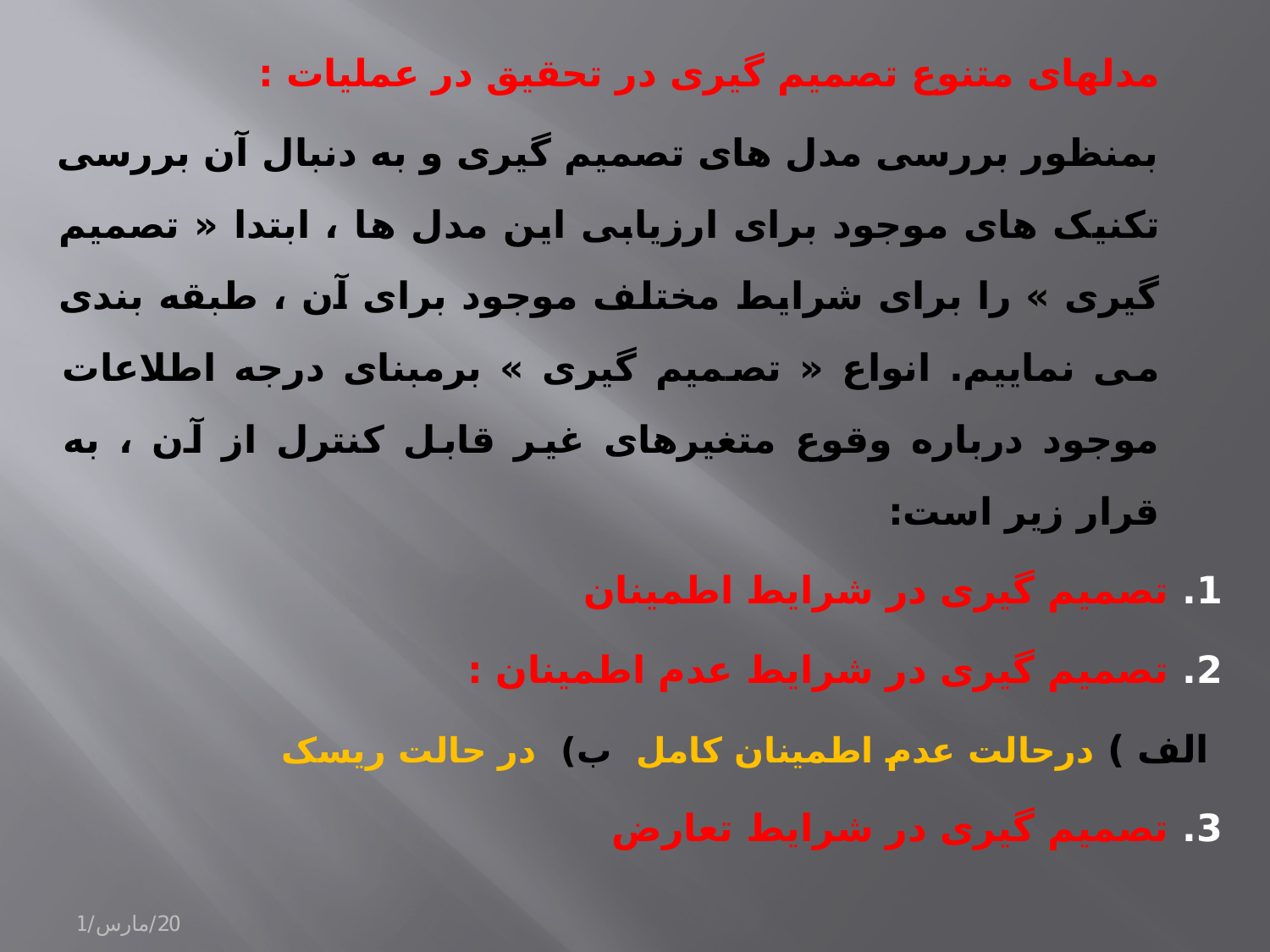

مدل­های متنوع تصمیم گیری در تحقیق در عملیات :
بمنظور بررسی مدل های تصمیم گیری و به دنبال آن بررسی تکنیک های موجود برای ارزیابی این مدل ها ، ابتدا « تصمیم گیری » را برای شرایط مختلف موجود برای آن ، طبقه بندی می نماییم. انواع « تصمیم گیری » برمبنای درجه اطلاعات موجود درباره وقوع متغیرهای غیر قابل کنترل از آن ، به قرار زیر است:
1. تصمیم گیری در شرایط اطمینان
2. تصمیم گیری در شرایط عدم اطمینان :
 الف ) درحالت عدم اطمینان کامل  ب)  در حالت ریسک
3. تصمیم گیری در شرایط تعارض

20/مارس/1